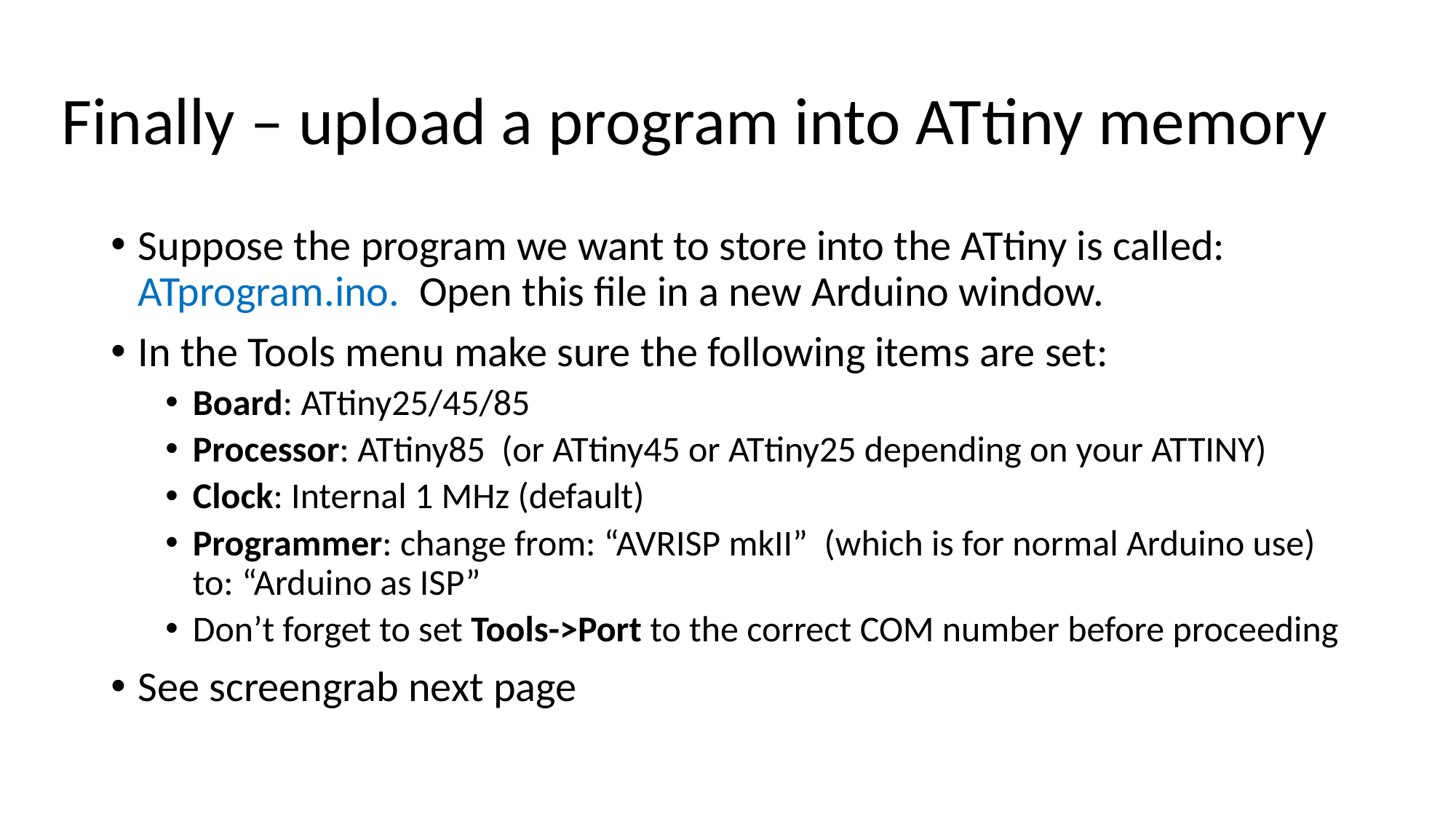

# Finally – upload a program into ATtiny memory
Suppose the program we want to store into the ATtiny is called: ATprogram.ino.  Open this file in a new Arduino window.
In the Tools menu make sure the following items are set:
Board: ATtiny25/45/85
Processor: ATtiny85  (or ATtiny45 or ATtiny25 depending on your ATTINY)
Clock: Internal 1 MHz (default)
Programmer: change from: “AVRISP mkII”  (which is for normal Arduino use)
to: “Arduino as ISP”
Don’t forget to set Tools->Port to the correct COM number before proceeding
See screengrab next page